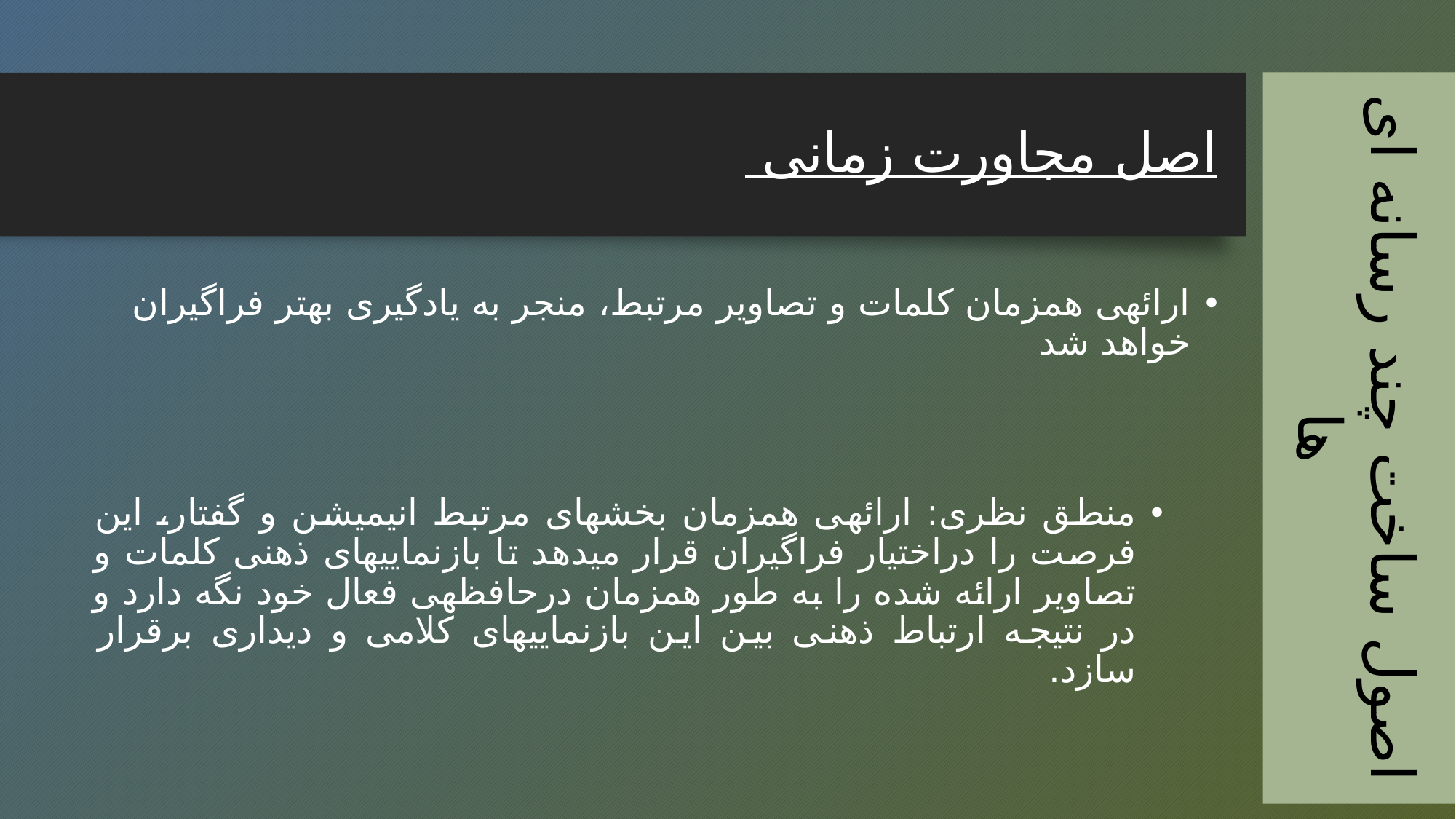

اصول ساخت چند رسانه ای ها
# اصل مجاورت زمانی
ارائه­ی هم­زمان کلمات و تصاویر مرتبط، منجر به یادگیری بهتر فراگیران خواهد شد

منطق نظری: ارائه­ی هم­زمان بخش­های مرتبط انیمیشن و گفتار، این فرصت را دراختیار فراگیران قرار می­دهد تا بازنمایی­های ذهنی کلمات و تصاویر ارائه شده را به طور هم­زمان درحافظه­ی فعال خود نگه دارد و در نتیجه ارتباط ذهنی بین این بازنمایی­های کلامی و دیداری برقرار سازد.